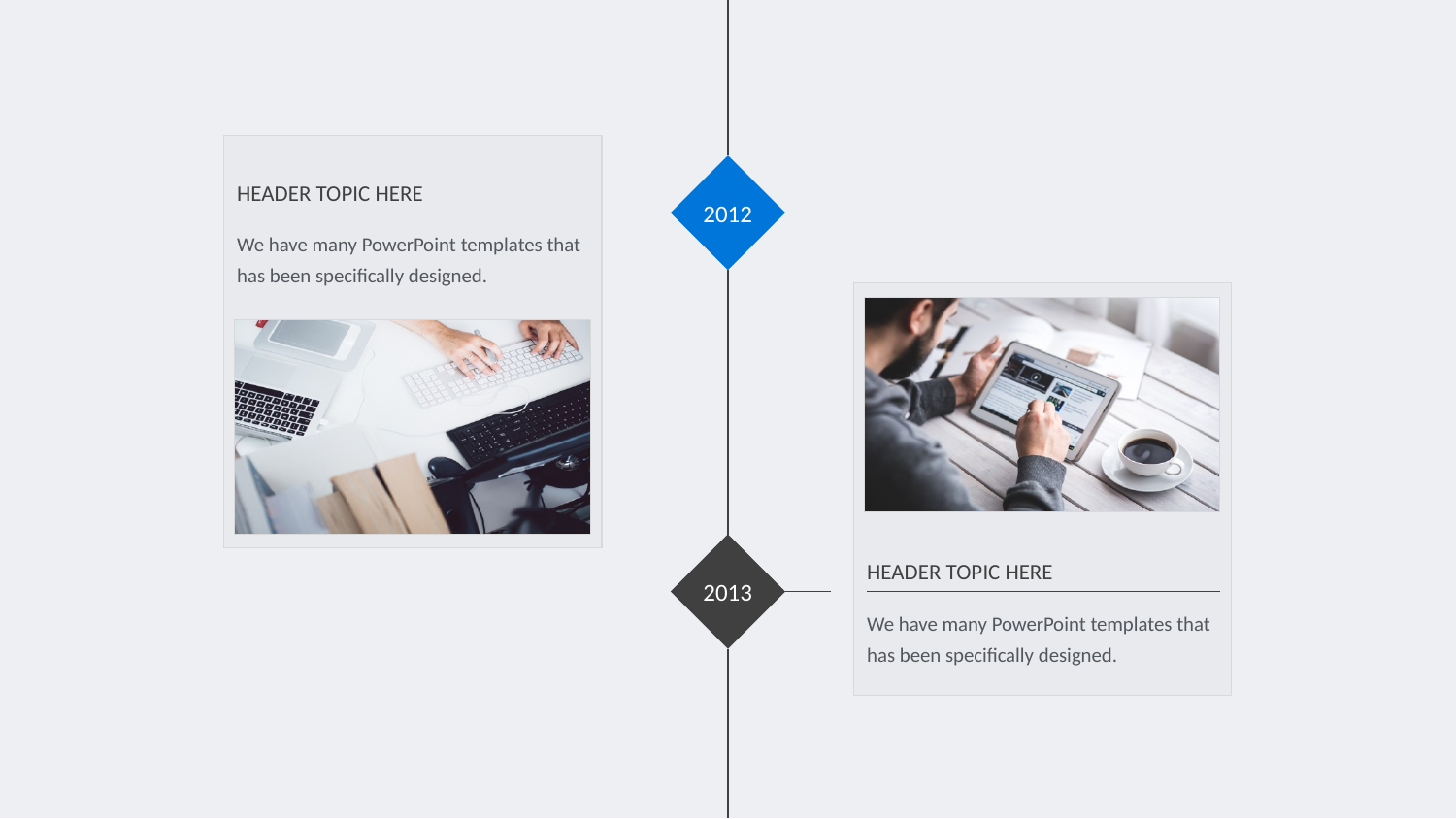

2012
HEADER TOPIC HERE
We have many PowerPoint templates that has been specifically designed.

2013
HEADER TOPIC HERE
We have many PowerPoint templates that has been specifically designed.